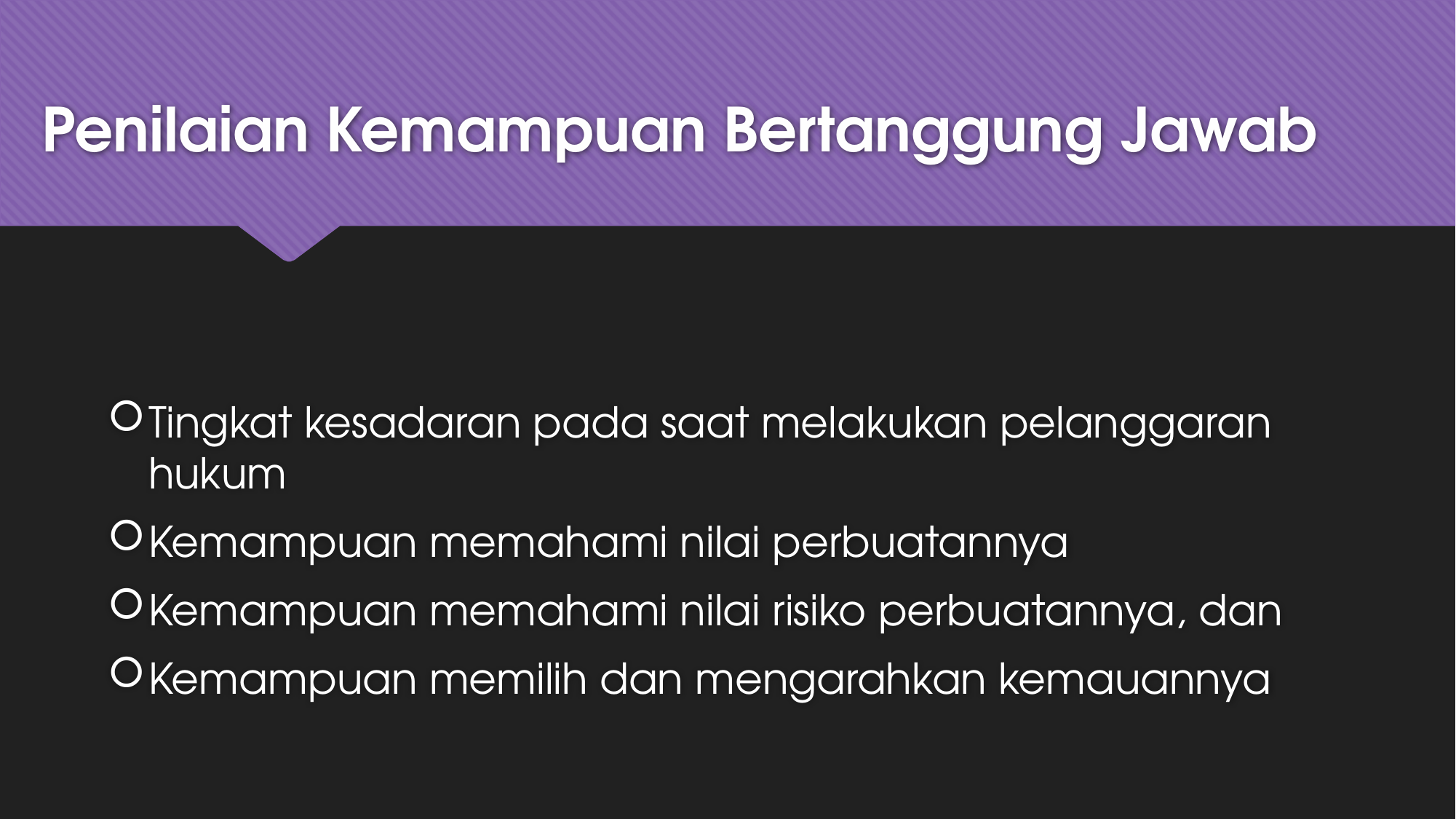

# Penilaian Kemampuan Bertanggung Jawab

Tingkat kesadaran pada saat melakukan pelanggaran hukum
Kemampuan memahami nilai perbuatannya
Kemampuan memahami nilai risiko perbuatannya, dan
Kemampuan memilih dan mengarahkan kemauannya